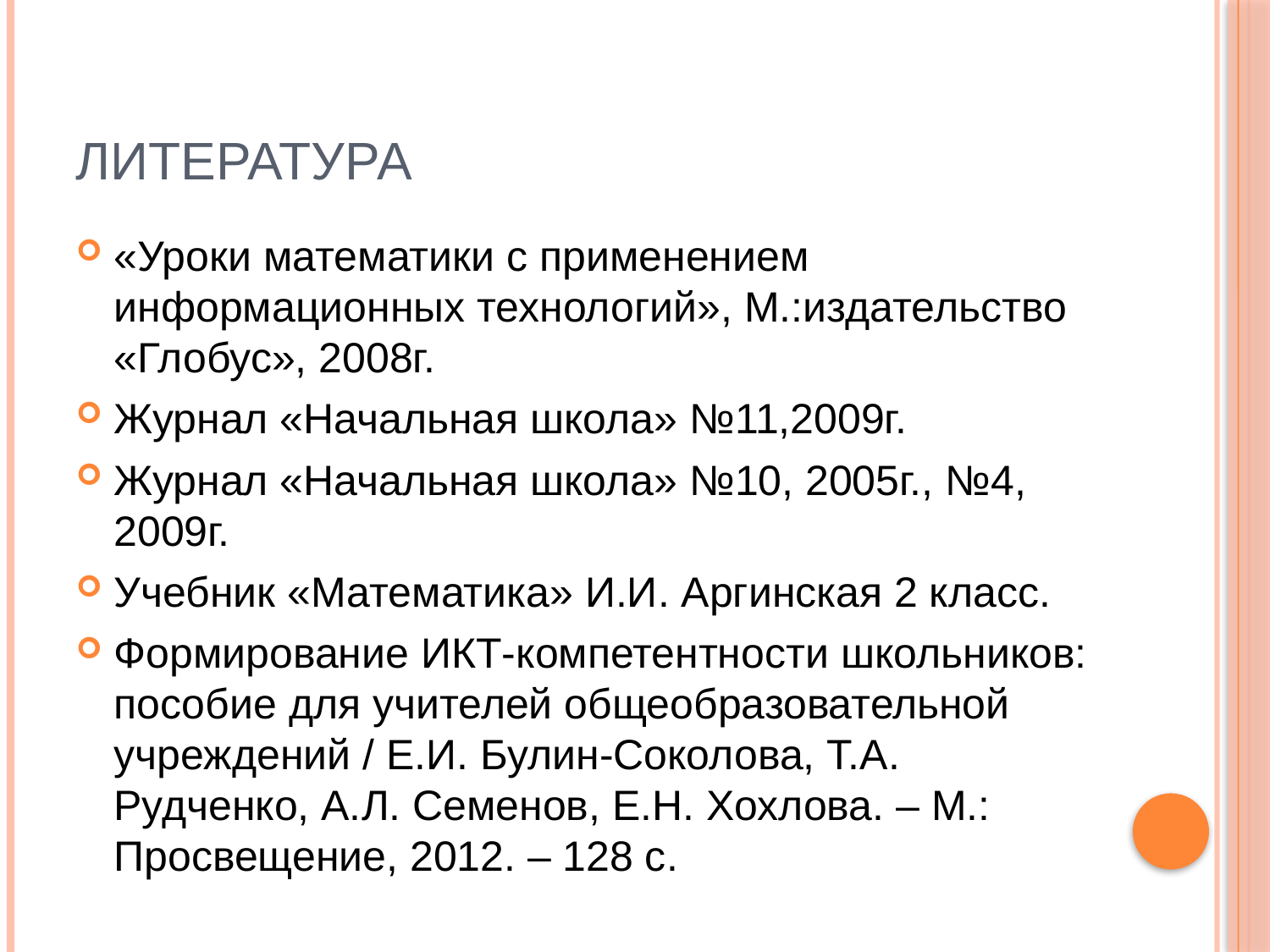

# Литература
«Уроки математики с применением информационных технологий», М.:издательство «Глобус», 2008г.
Журнал «Начальная школа» №11,2009г.
Журнал «Начальная школа» №10, 2005г., №4, 2009г.
Учебник «Математика» И.И. Аргинская 2 класс.
Формирование ИКТ-компетентности школьников: пособие для учителей общеобразовательной учреждений / Е.И. Булин-Соколова, Т.А. Рудченко, А.Л. Семенов, Е.Н. Хохлова. – М.: Просвещение, 2012. – 128 с.